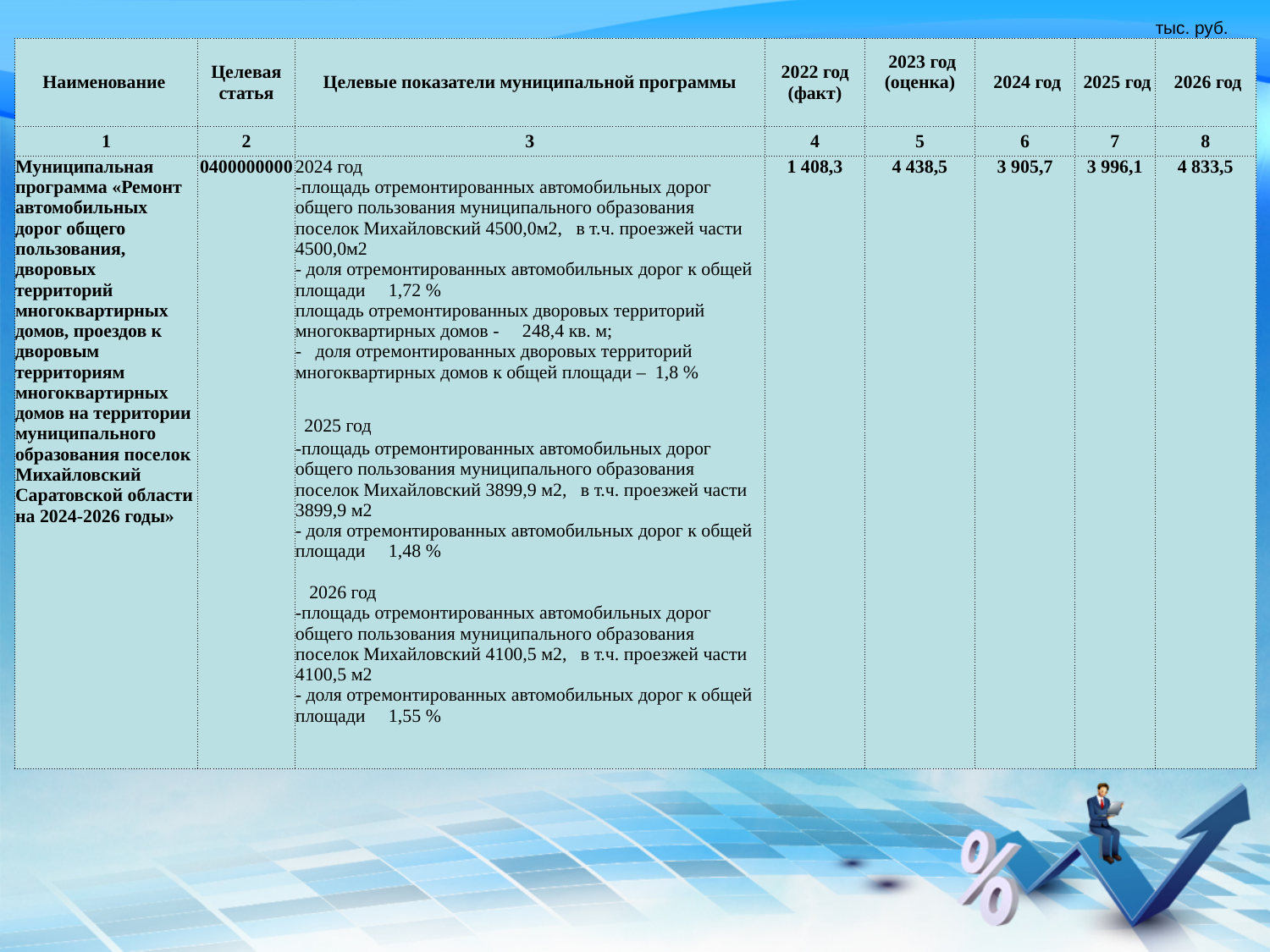

|  |  |  |  |  |  |  |  |
| --- | --- | --- | --- | --- | --- | --- | --- |
|  |  |  |  |  |  |  | тыс. руб. |
| Наименование | Целевая статья | Целевые показатели муниципальной программы | 2022 год (факт) | 2023 год (оценка) | 2024 год | 2025 год | 2026 год |
| 1 | 2 | 3 | 4 | 5 | 6 | 7 | 8 |
| Муниципальная программа «Ремонт автомобильных дорог общего пользования, дворовых территорий многоквартирных домов, проездов к дворовым территориям многоквартирных домов на территории муниципального образования поселок Михайловский Саратовской области на 2024-2026 годы» | 0400000000 | 2024 год -площадь отремонтированных автомобильных дорог общего пользования муниципального образования поселок Михайловский 4500,0м2, в т.ч. проезжей части 4500,0м2 - доля отремонтированных автомобильных дорог к общей площади 1,72 % площадь отремонтированных дворовых территорий многоквартирных домов - 248,4 кв. м; - доля отремонтированных дворовых территорий многоквартирных домов к общей площади – 1,8 % 2025 год -площадь отремонтированных автомобильных дорог общего пользования муниципального образования поселок Михайловский 3899,9 м2, в т.ч. проезжей части 3899,9 м2 - доля отремонтированных автомобильных дорог к общей площади 1,48 %   2026 год -площадь отремонтированных автомобильных дорог общего пользования муниципального образования поселок Михайловский 4100,5 м2, в т.ч. проезжей части 4100,5 м2 - доля отремонтированных автомобильных дорог к общей площади 1,55 % | 1 408,3 | 4 438,5 | 3 905,7 | 3 996,1 | 4 833,5 |